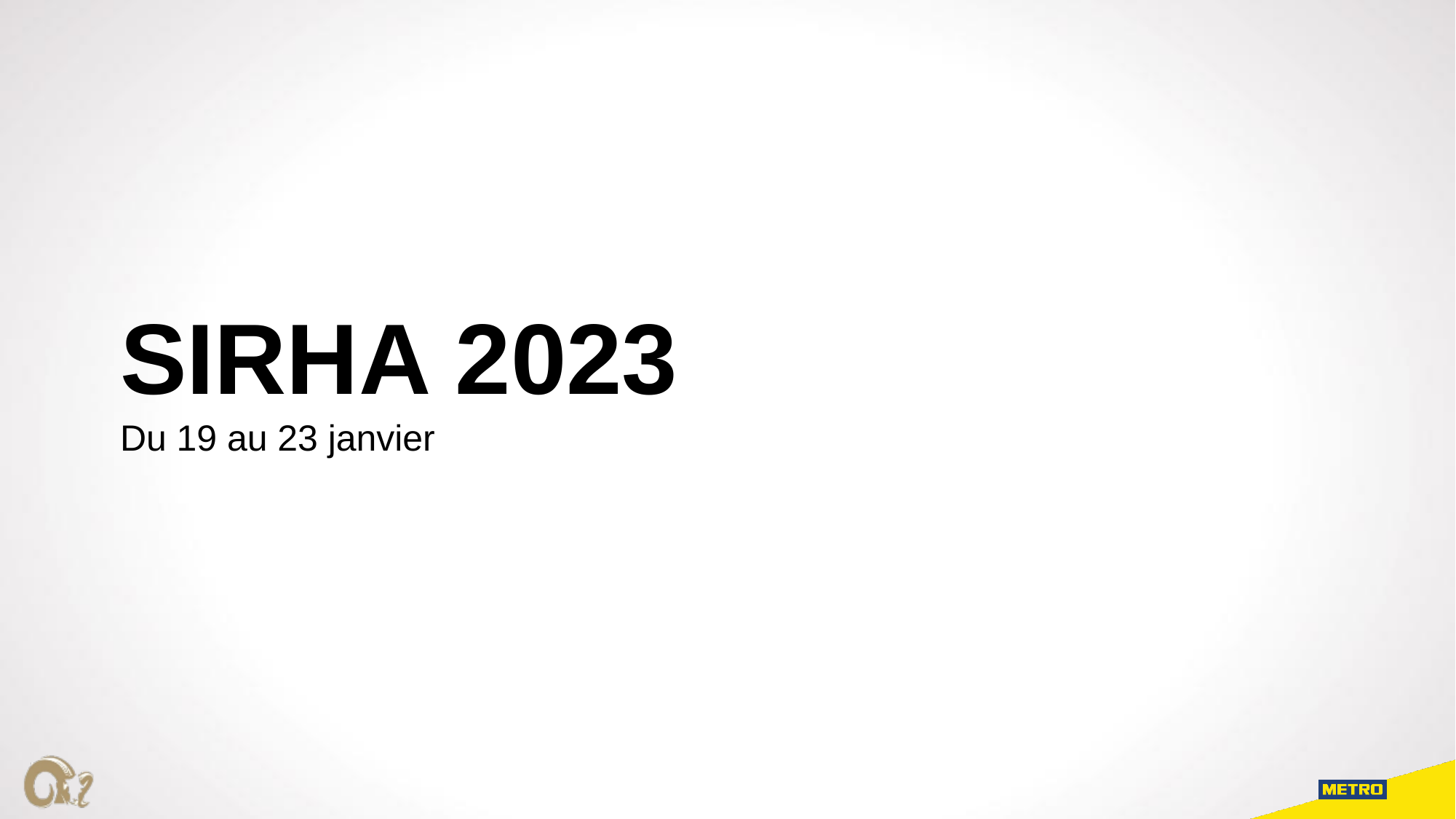

# SIRHA 2023 Du 19 au 23 janvier